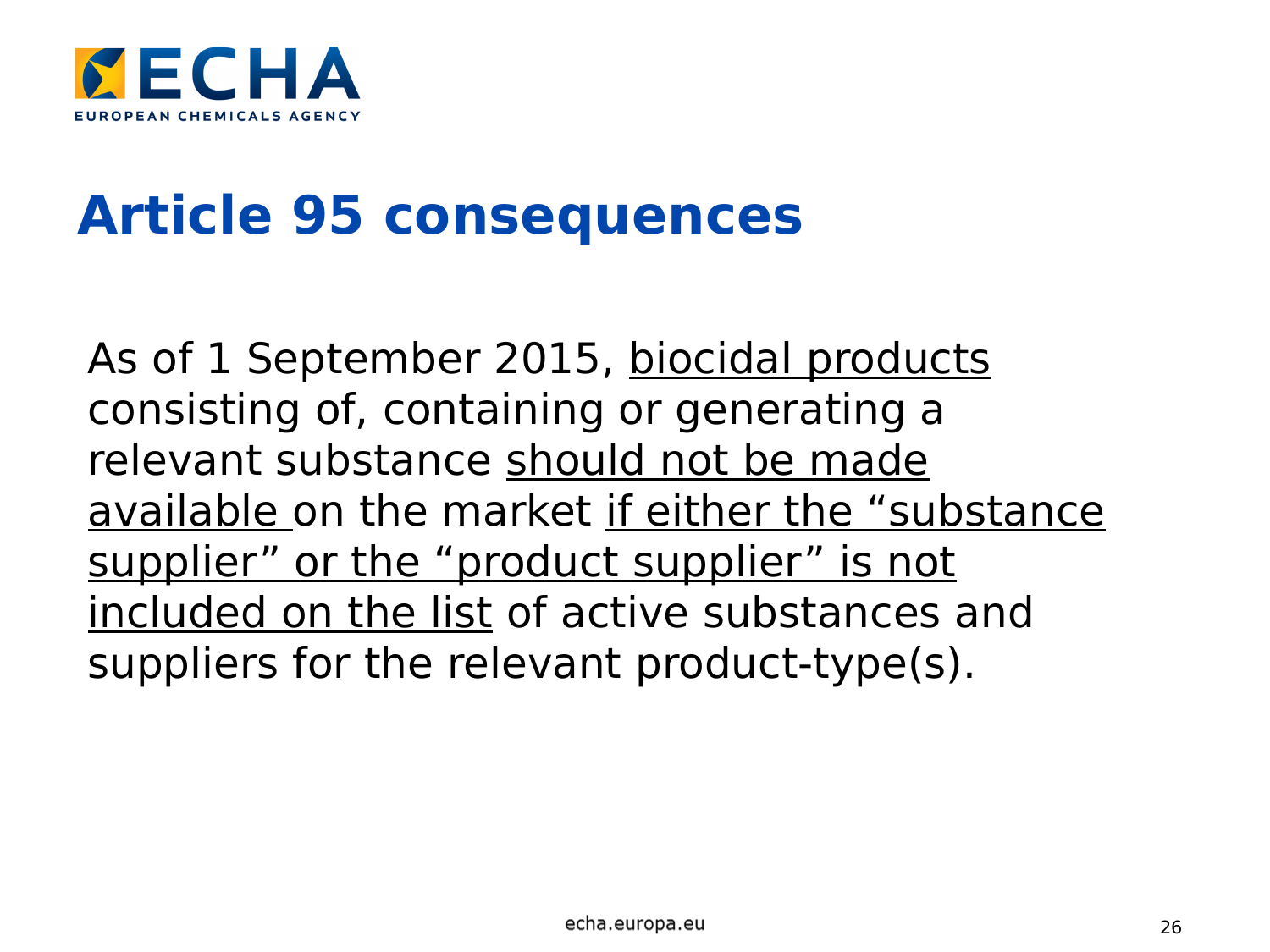

Article 95 consequences

As of 1 September 2015, biocidal products consisting of, containing or generating a relevant substance should not be made available on the market if either the “substance supplier” or the “product supplier” is not included on the list of active substances and suppliers for the relevant product-type(s).
26